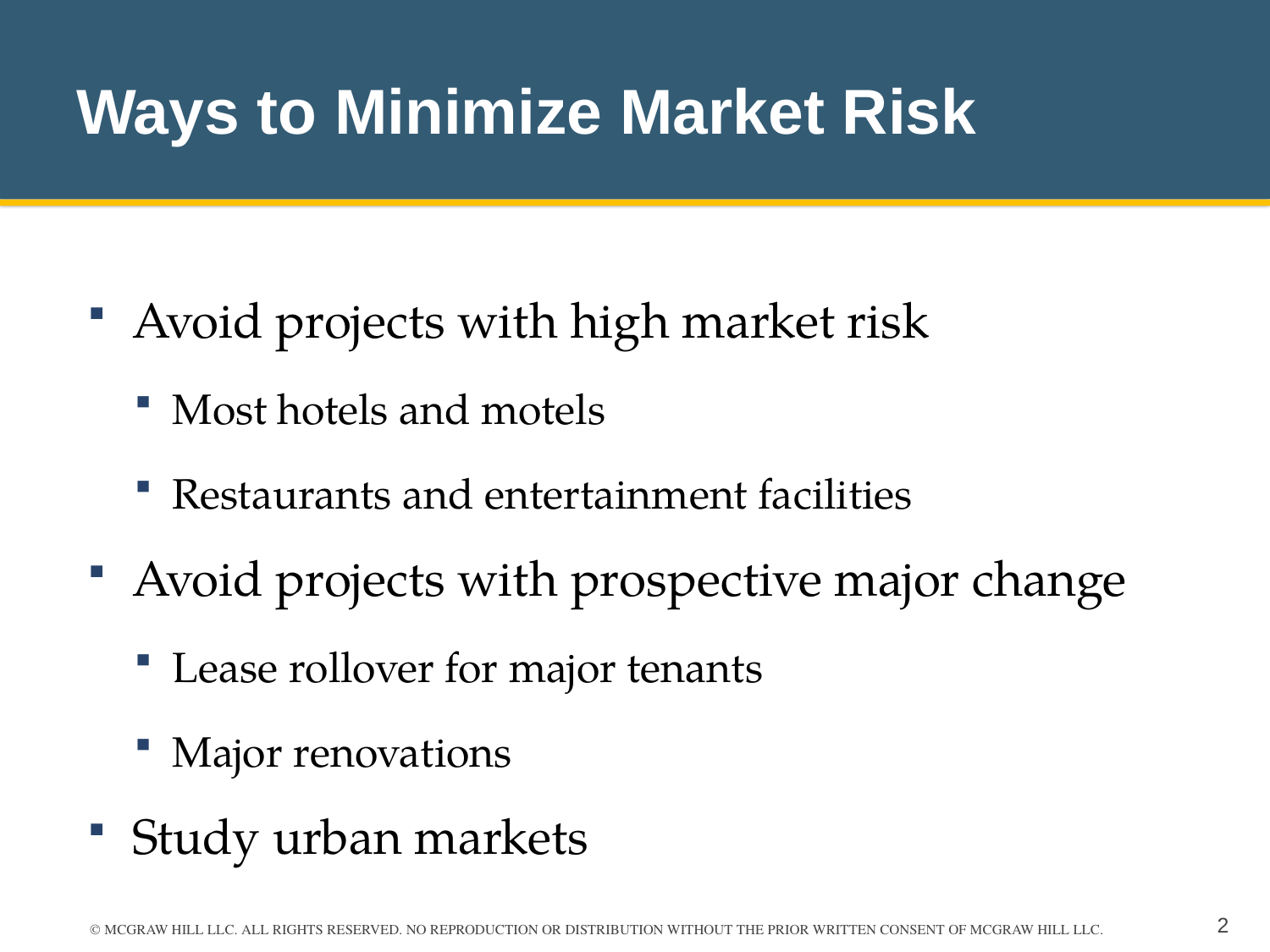

# Ways to Minimize Market Risk
Avoid projects with high market risk
Most hotels and motels
Restaurants and entertainment facilities
Avoid projects with prospective major change
Lease rollover for major tenants
Major renovations
Study urban markets
© MCGRAW HILL LLC. ALL RIGHTS RESERVED. NO REPRODUCTION OR DISTRIBUTION WITHOUT THE PRIOR WRITTEN CONSENT OF MCGRAW HILL LLC.
2